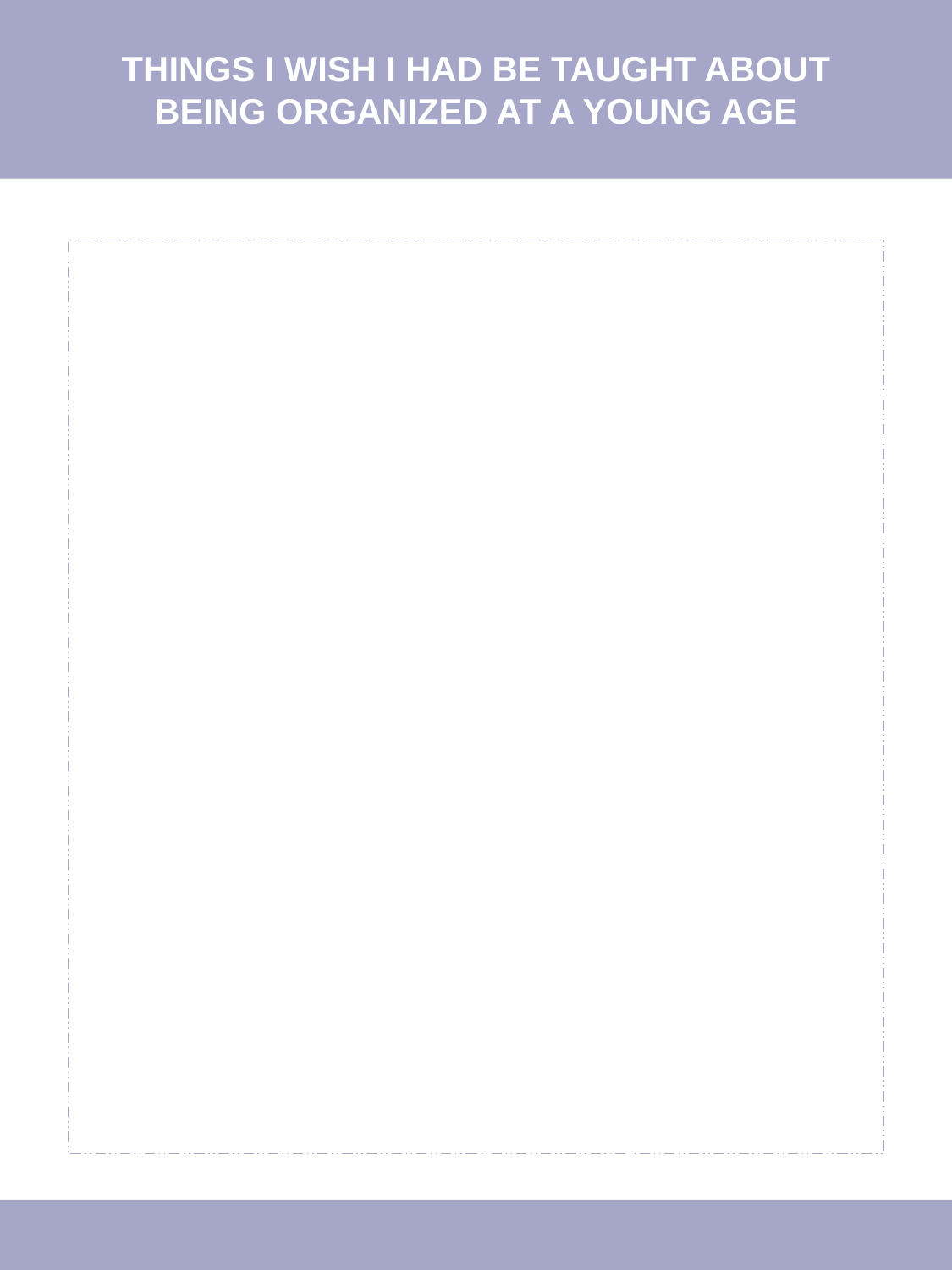

THINGS I WISH I HAD BE TAUGHT ABOUT BEING ORGANIZED AT A YOUNG AGE